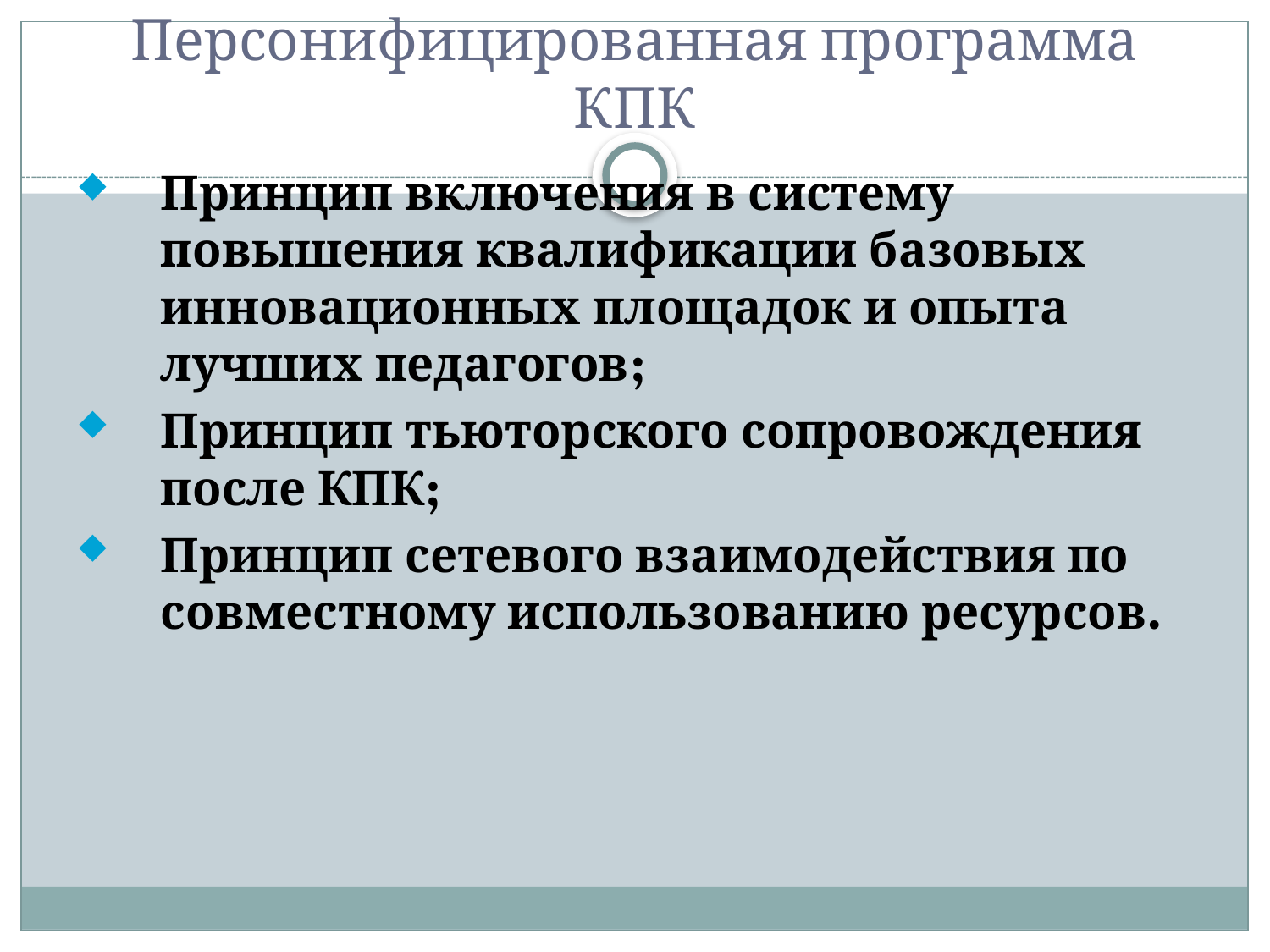

# Персонифицированная программа КПК
Принцип включения в систему повышения квалификации базовых инновационных площадок и опыта лучших педагогов;
Принцип тьюторского сопровождения после КПК;
Принцип сетевого взаимодействия по совместному использованию ресурсов.